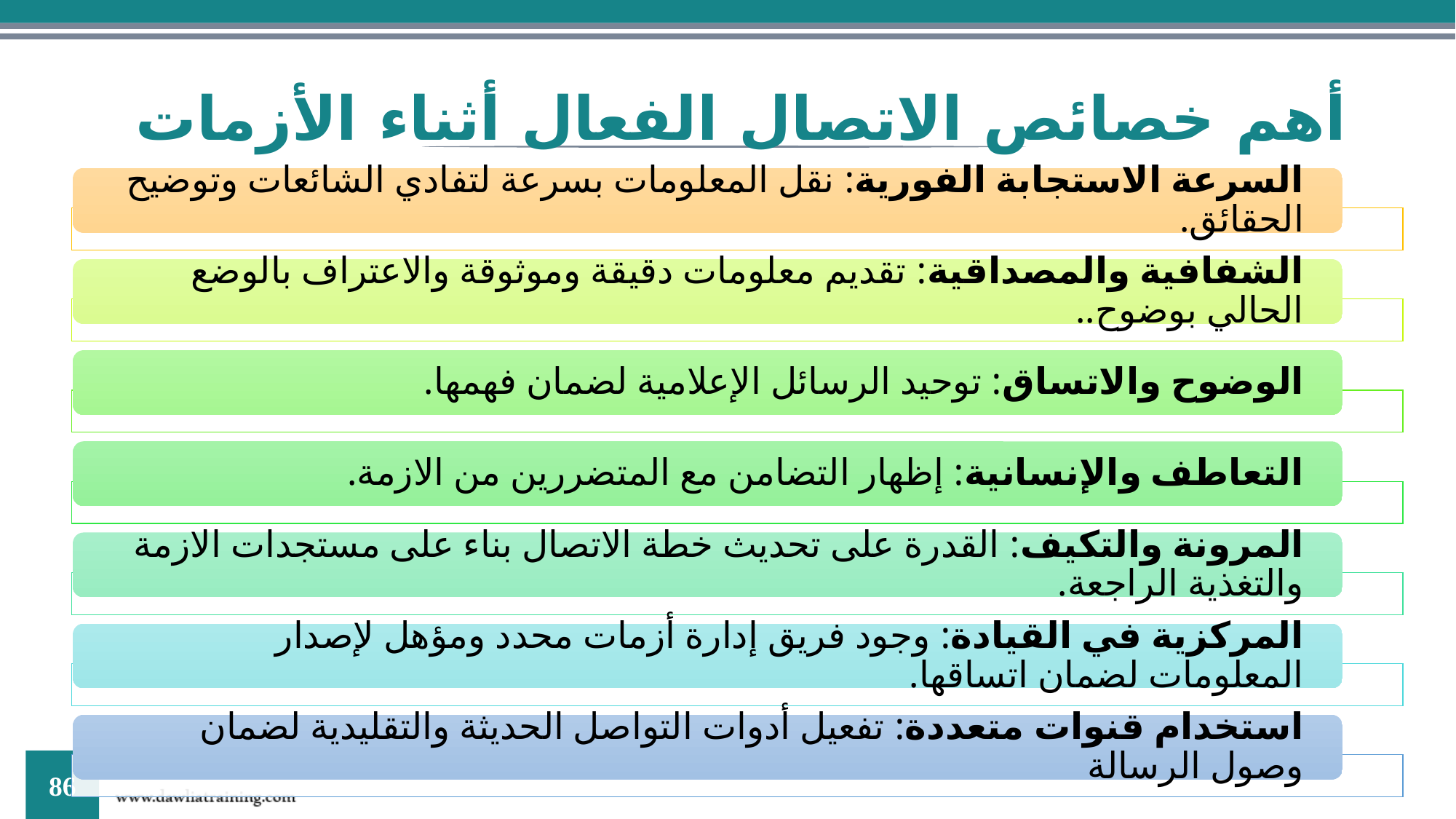

أهم خصائص الاتصال الفعال أثناء الأزمات
السرعة الاستجابة الفورية: نقل المعلومات بسرعة لتفادي الشائعات وتوضيح الحقائق.
الشفافية والمصداقية: تقديم معلومات دقيقة وموثوقة والاعتراف بالوضع الحالي بوضوح..
الوضوح والاتساق: توحيد الرسائل الإعلامية لضمان فهمها.
التعاطف والإنسانية: إظهار التضامن مع المتضررين من الازمة.
المرونة والتكيف: القدرة على تحديث خطة الاتصال بناء على مستجدات الازمة والتغذية الراجعة.
المركزية في القيادة: وجود فريق إدارة أزمات محدد ومؤهل لإصدار المعلومات لضمان اتساقها.
استخدام قنوات متعددة: تفعيل أدوات التواصل الحديثة والتقليدية لضمان وصول الرسالة